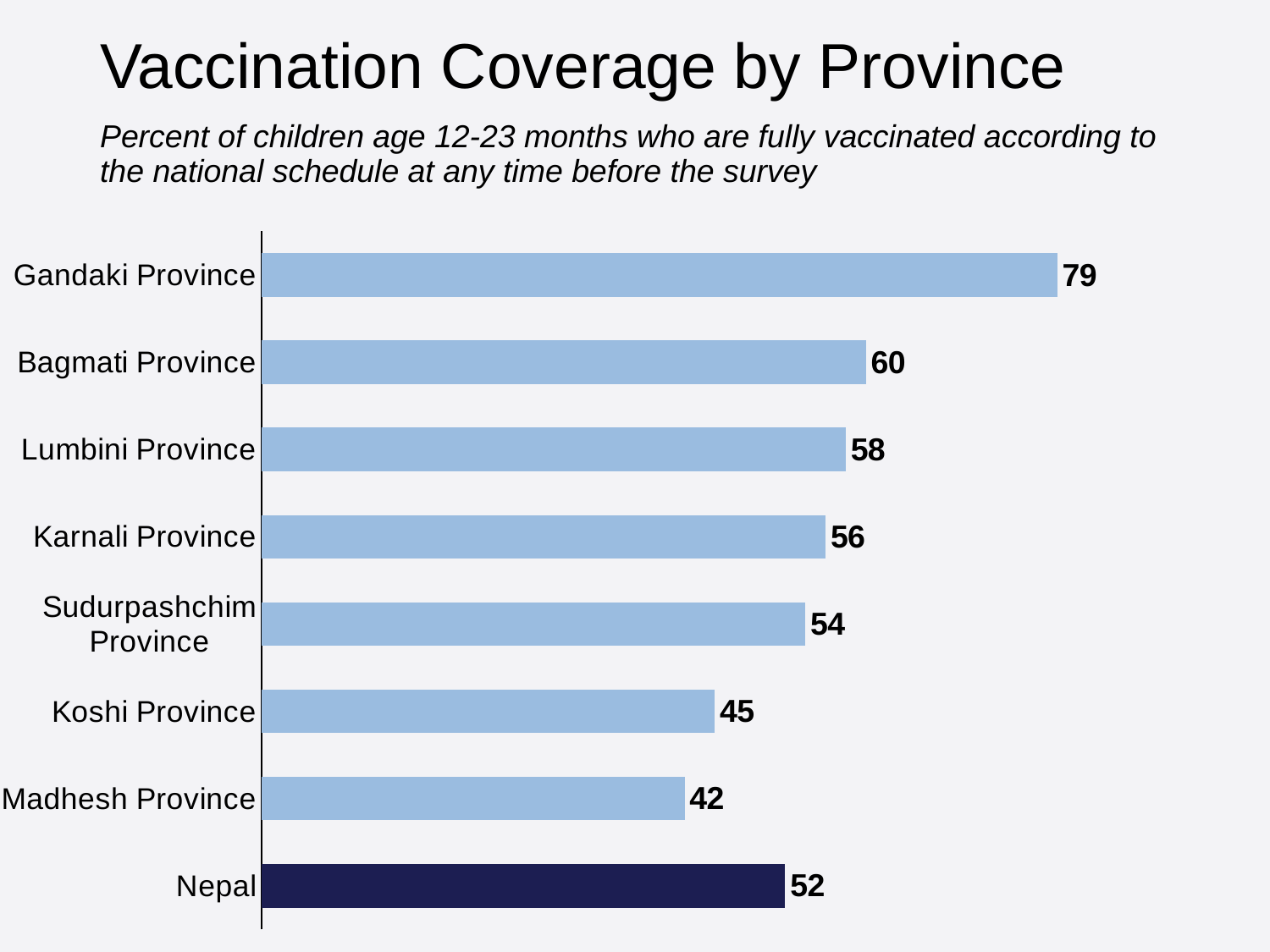

# Vaccination Coverage by Province
Percent of children age 12-23 months who are fully vaccinated according to the national schedule at any time before the survey

### Chart

| Category | Madhesh Province |
|---|---|
| Nepal | 52.0 |
| Madhesh Province | 42.0 |
| Koshi Province | 45.0 |
| Sudurpashchim Province | 54.0 |
| Karnali Province | 56.0 |
| Lumbini Province | 58.0 |
| Bagmati Province | 60.0 |
| Gandaki Province | 79.0 |